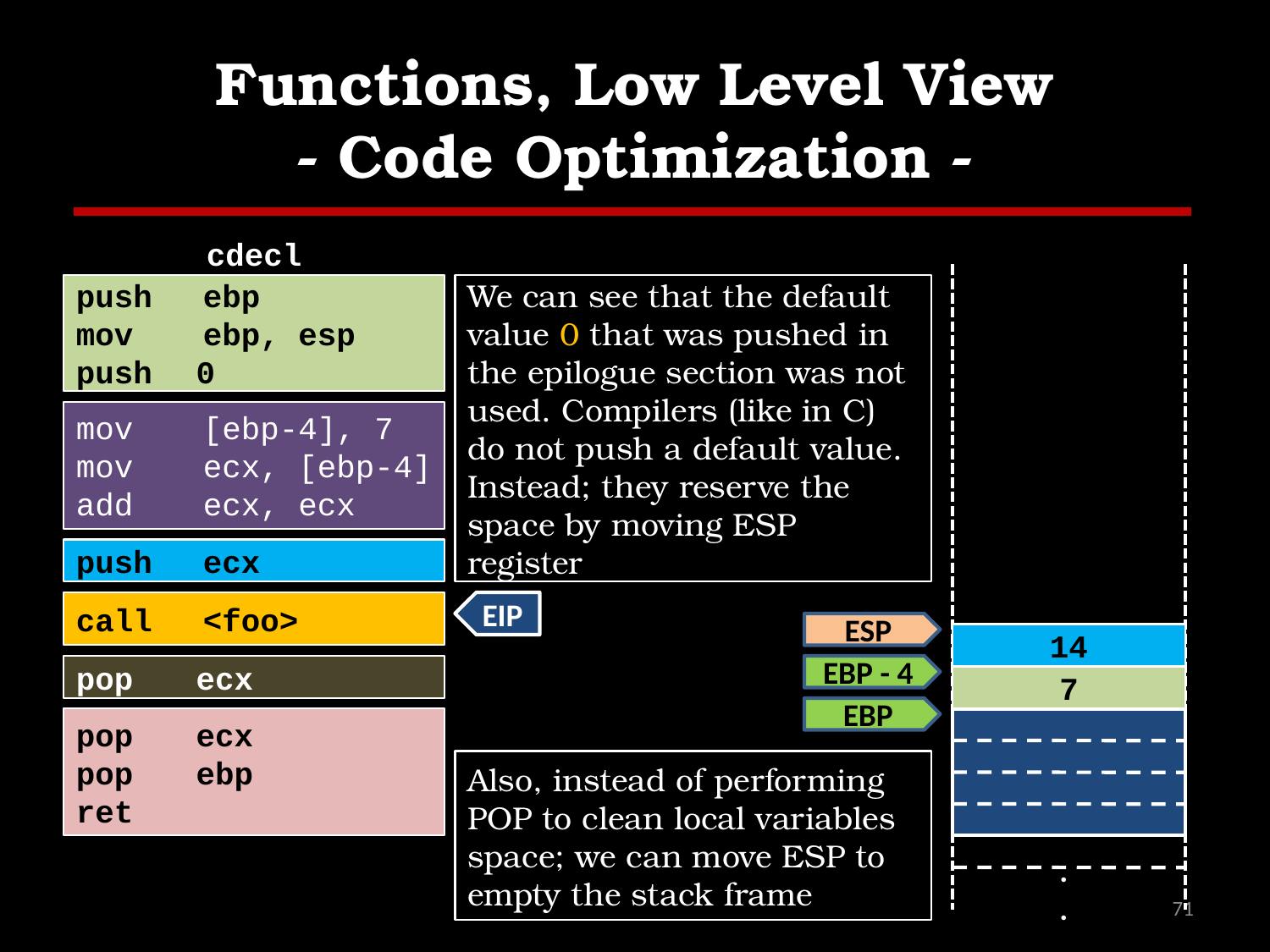

# Functions, Low Level View - Code Optimization -
cdecl
push	ebp
mov	ebp, esp
push	0
We can see that the default value 0 that was pushed in the epilogue section was not used. Compilers (like in C) do not push a default value. Instead; they reserve the space by moving ESP register
mov	[ebp-4], 7
mov	ecx, [ebp-4]
add	ecx, ecx
push	ecx
call	<foo>
EIP
ESP
14
pop	ecx
EBP - 4
7
EBP
pop	ecx
pop	ebp
ret

Also, instead of performing POP to clean local variables space; we can move ESP to empty the stack frame
.
.
71